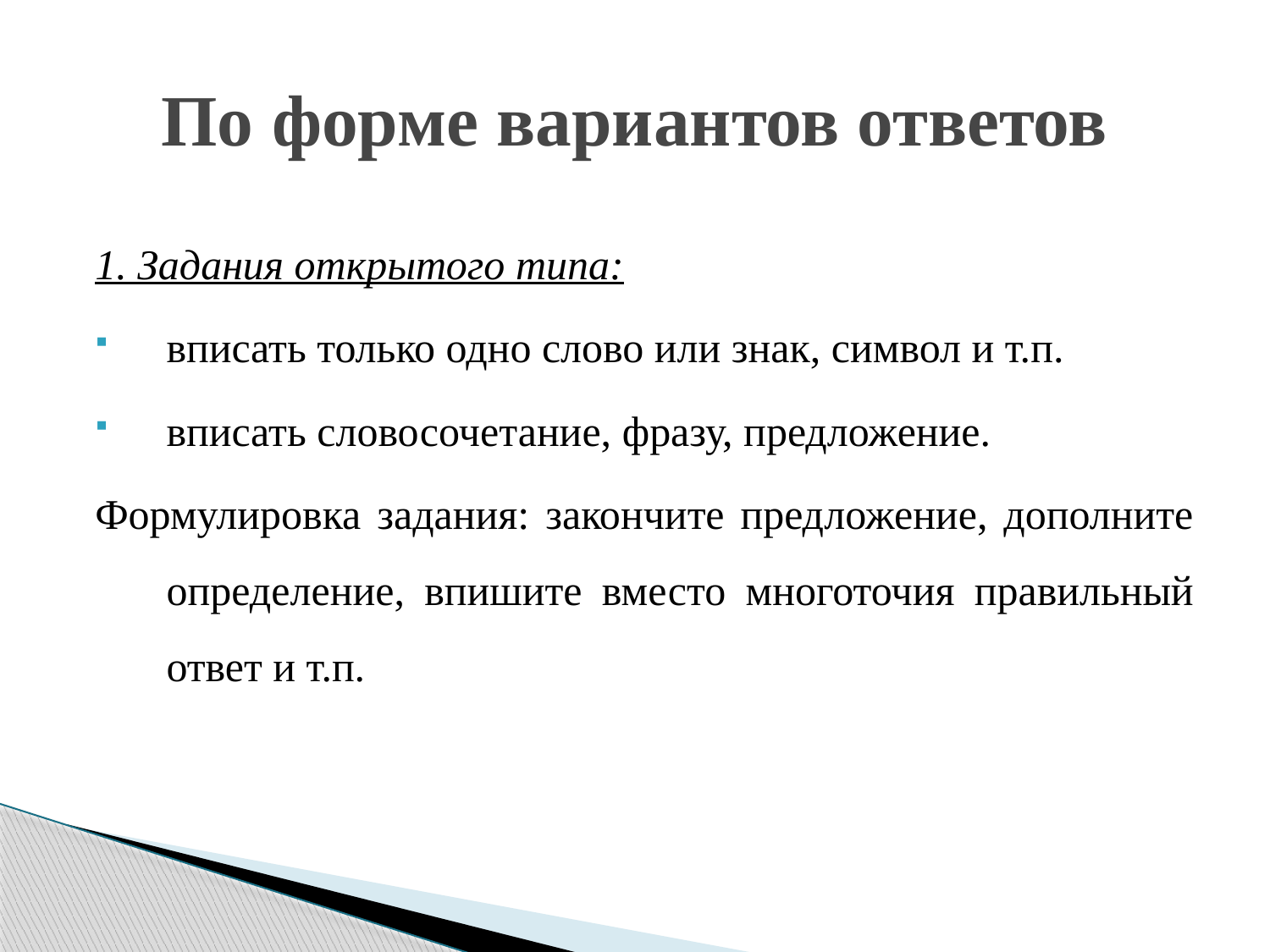

# По форме вариантов ответов
1. Задания открытого типа:
вписать только одно слово или знак, символ и т.п.
вписать словосочетание, фразу, предложение.
Формулировка задания: закончите предложение, дополните определение, впишите вместо многоточия правильный ответ и т.п.